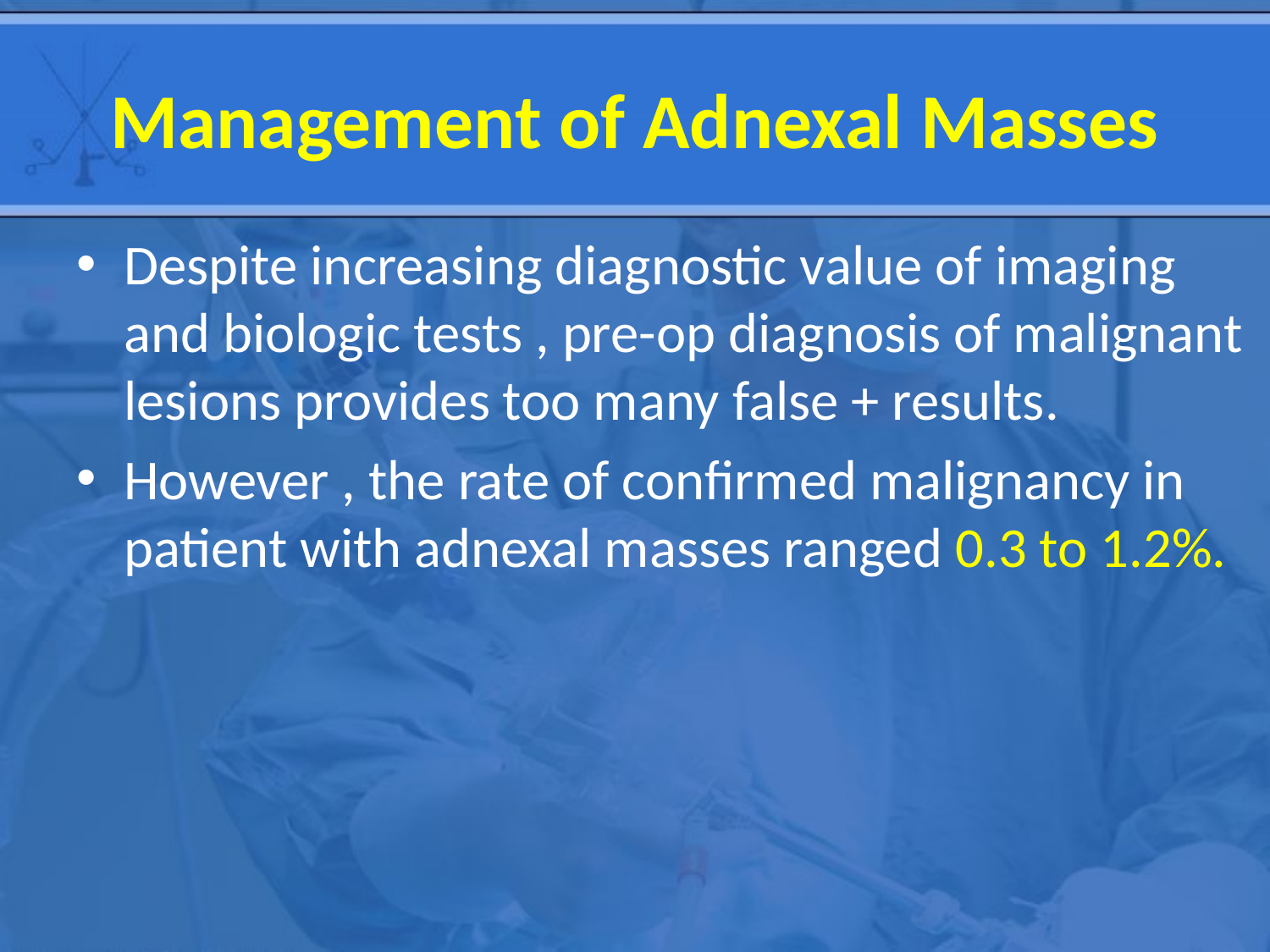

# Management of Adnexal Masses
Despite increasing diagnostic value of imaging and biologic tests , pre-op diagnosis of malignant lesions provides too many false + results.
However , the rate of confirmed malignancy in patient with adnexal masses ranged 0.3 to 1.2%.